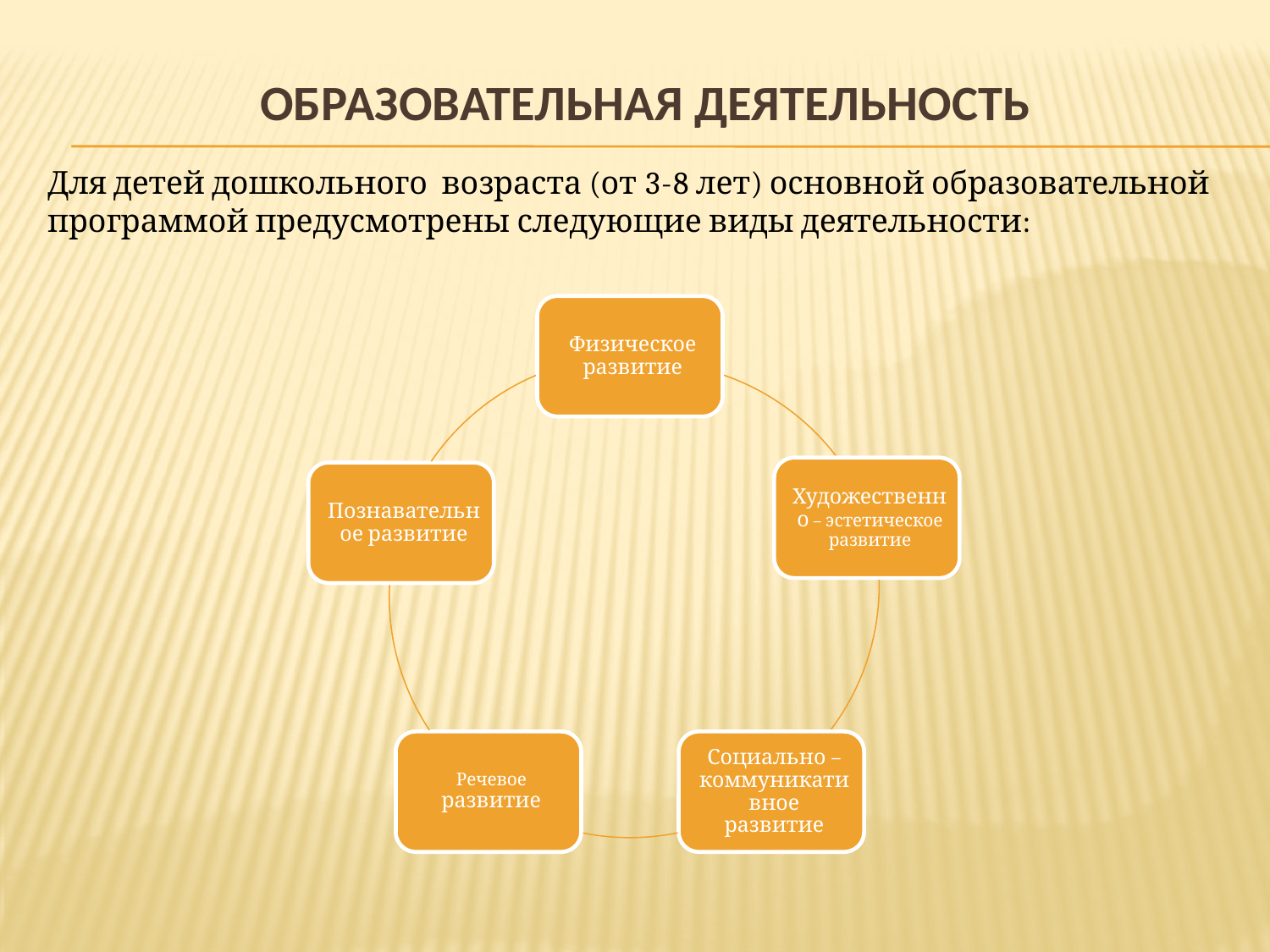

# Образовательная деятельность
Для детей дошкольного  возраста (от 3-8 лет) основной образовательной программой предусмотрены следующие виды деятельности:
Физическое развитие
Художественно – эстетическое развитие
Социально – коммуникативное развитие
Речевое развитие
Познавательное развитие